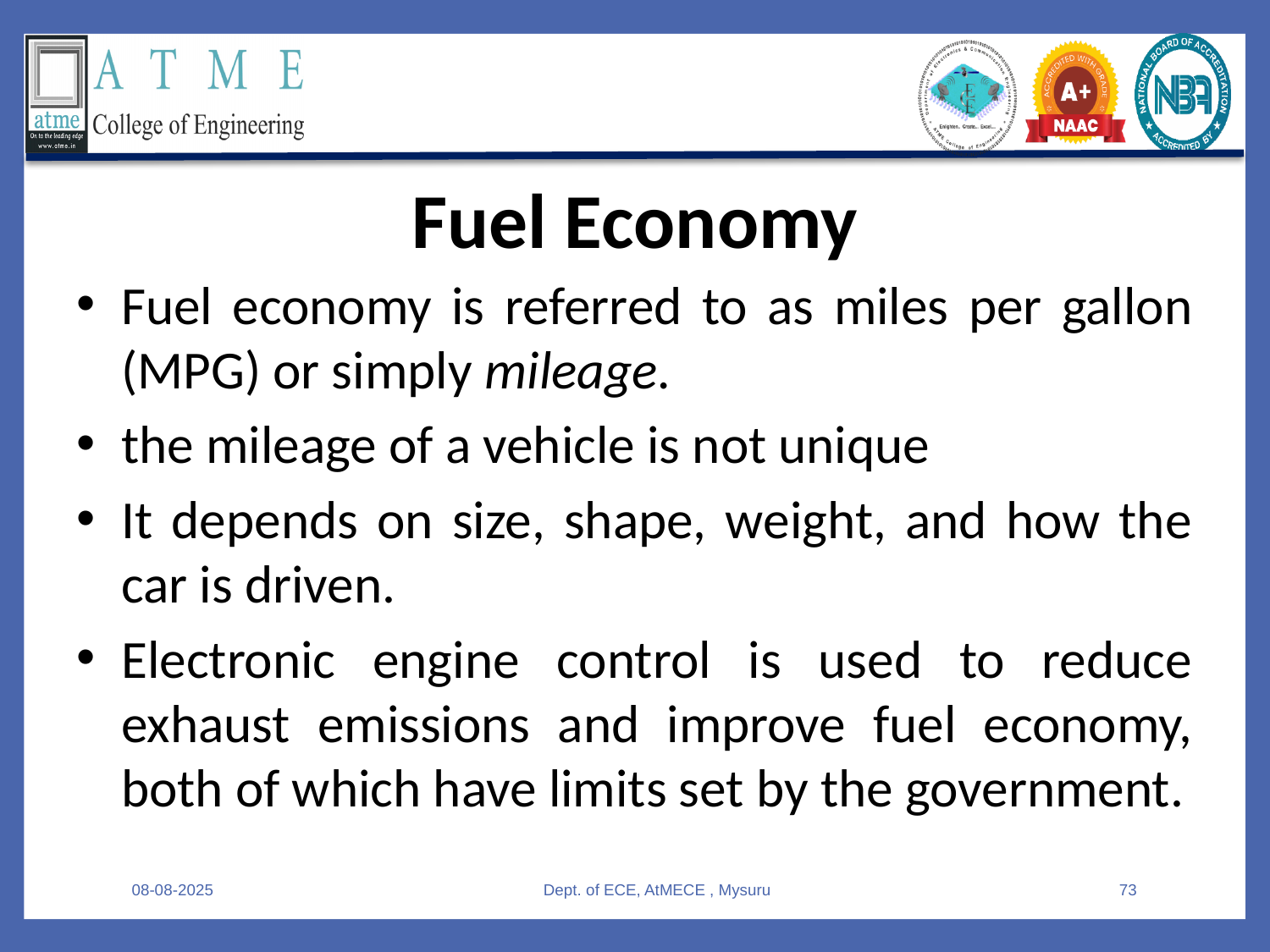

Fuel Economy
Fuel economy is referred to as miles per gallon (MPG) or simply mileage.
the mileage of a vehicle is not unique
It depends on size, shape, weight, and how the car is driven.
Electronic engine control is used to reduce exhaust emissions and improve fuel economy, both of which have limits set by the government.
08-08-2025
Dept. of ECE, AtMECE , Mysuru
73